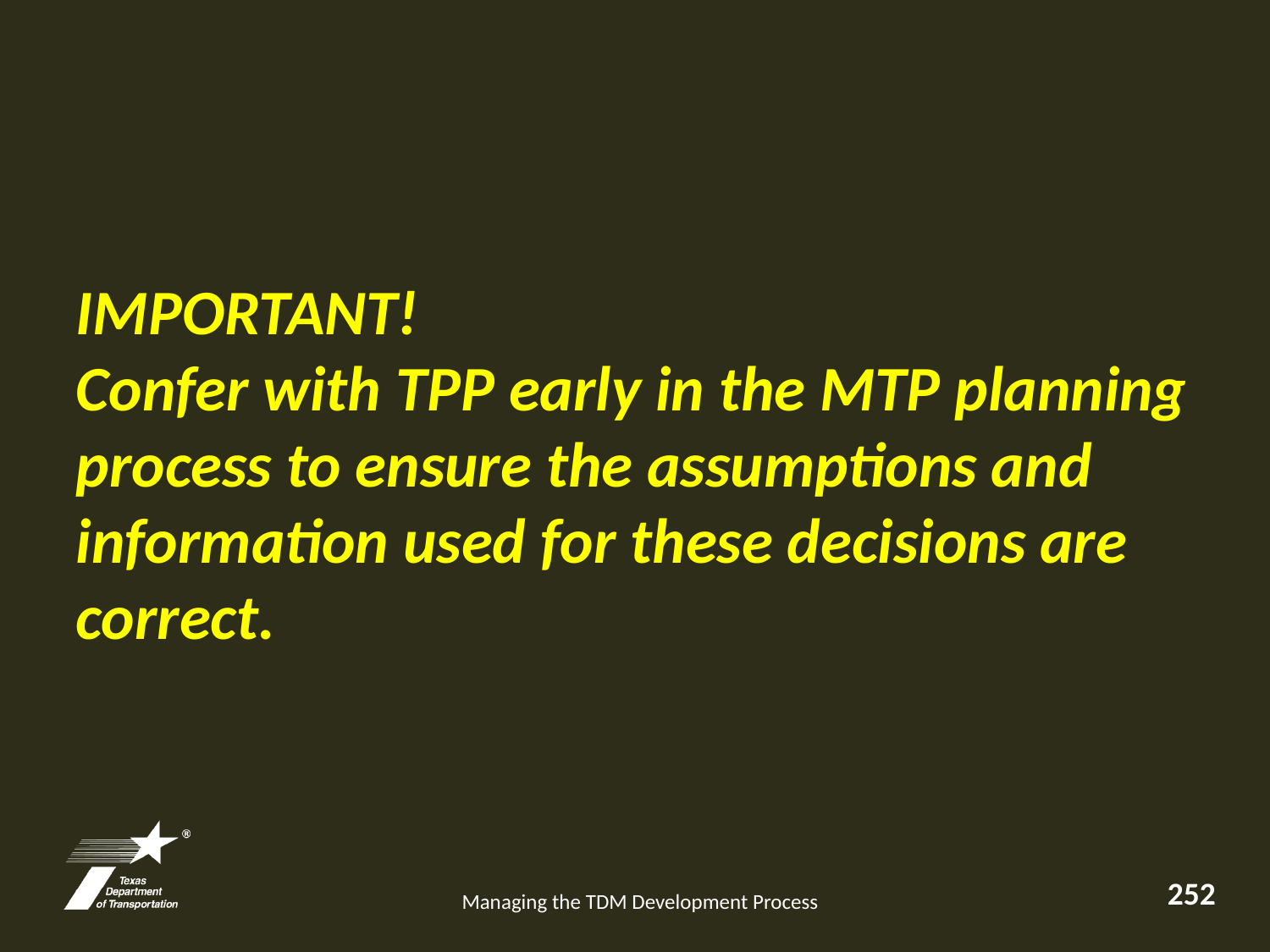

IMPORTANT!
Confer with TPP early in the MTP planning process to ensure the assumptions and information used for these decisions are correct.